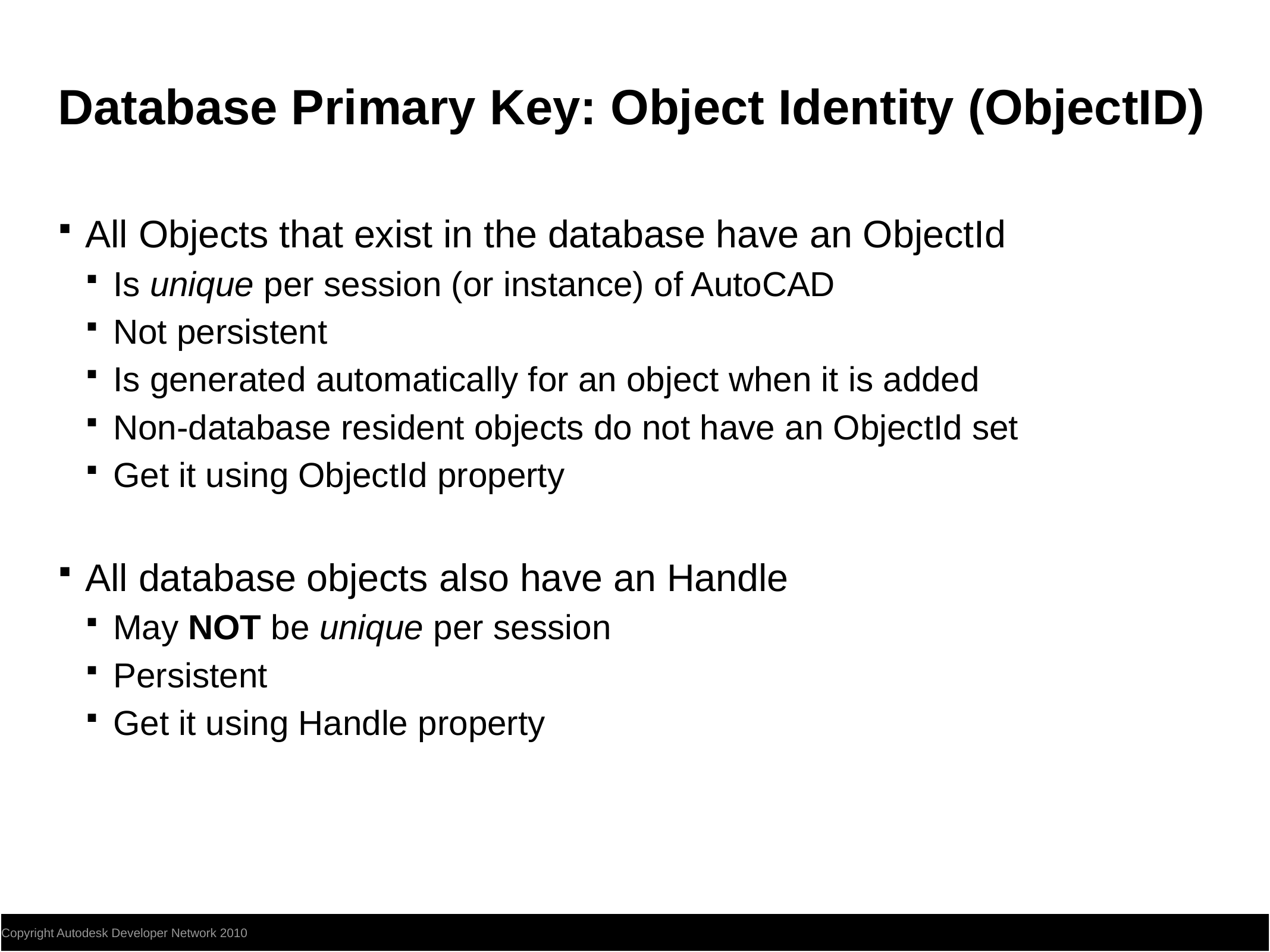

# Database Primary Key: Object Identity (ObjectID)
All Objects that exist in the database have an ObjectId
Is unique per session (or instance) of AutoCAD
Not persistent
Is generated automatically for an object when it is added
Non-database resident objects do not have an ObjectId set
Get it using ObjectId property

All database objects also have an Handle
May NOT be unique per session
Persistent
Get it using Handle property